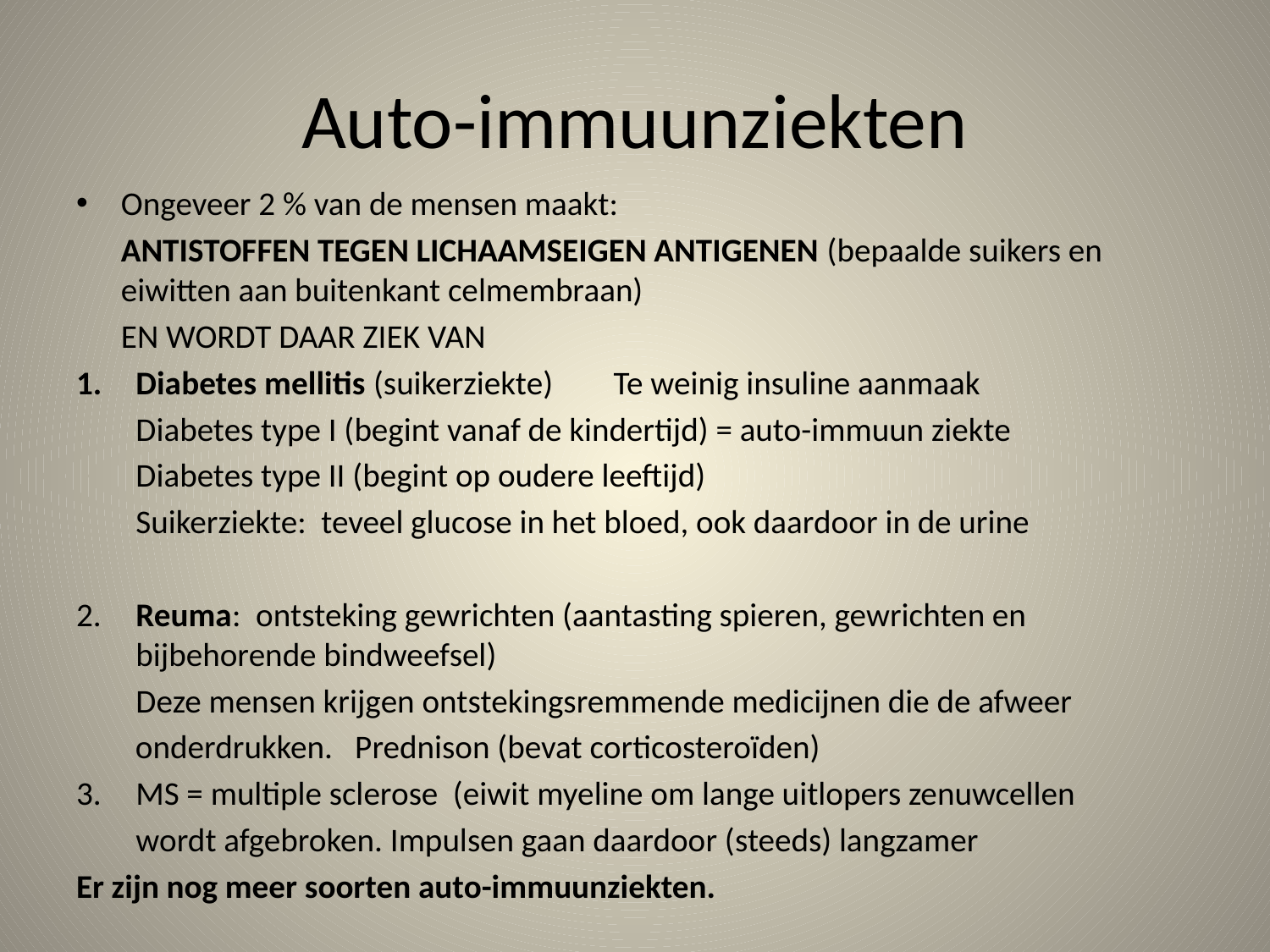

# Auto-immuunziekten
Ongeveer 2 % van de mensen maakt:
	ANTISTOFFEN TEGEN LICHAAMSEIGEN ANTIGENEN (bepaalde suikers en eiwitten aan buitenkant celmembraan)
	EN WORDT DAAR ZIEK VAN
Diabetes mellitis (suikerziekte)		Te weinig insuline aanmaak
	Diabetes type I (begint vanaf de kindertijd) = auto-immuun ziekte
	Diabetes type II (begint op oudere leeftijd)
	Suikerziekte:  teveel glucose in het bloed, ook daardoor in de urine

2. 	Reuma:  ontsteking gewrichten (aantasting spieren, gewrichten en bijbehorende bindweefsel)
	  Deze mensen krijgen ontstekingsremmende medicijnen die de afweer
        onderdrukken.   Prednison (bevat corticosteroïden)
MS = multiple sclerose  (eiwit myeline om lange uitlopers zenuwcellen
	wordt afgebroken. Impulsen gaan daardoor (steeds) langzamer
Er zijn nog meer soorten auto-immuunziekten.